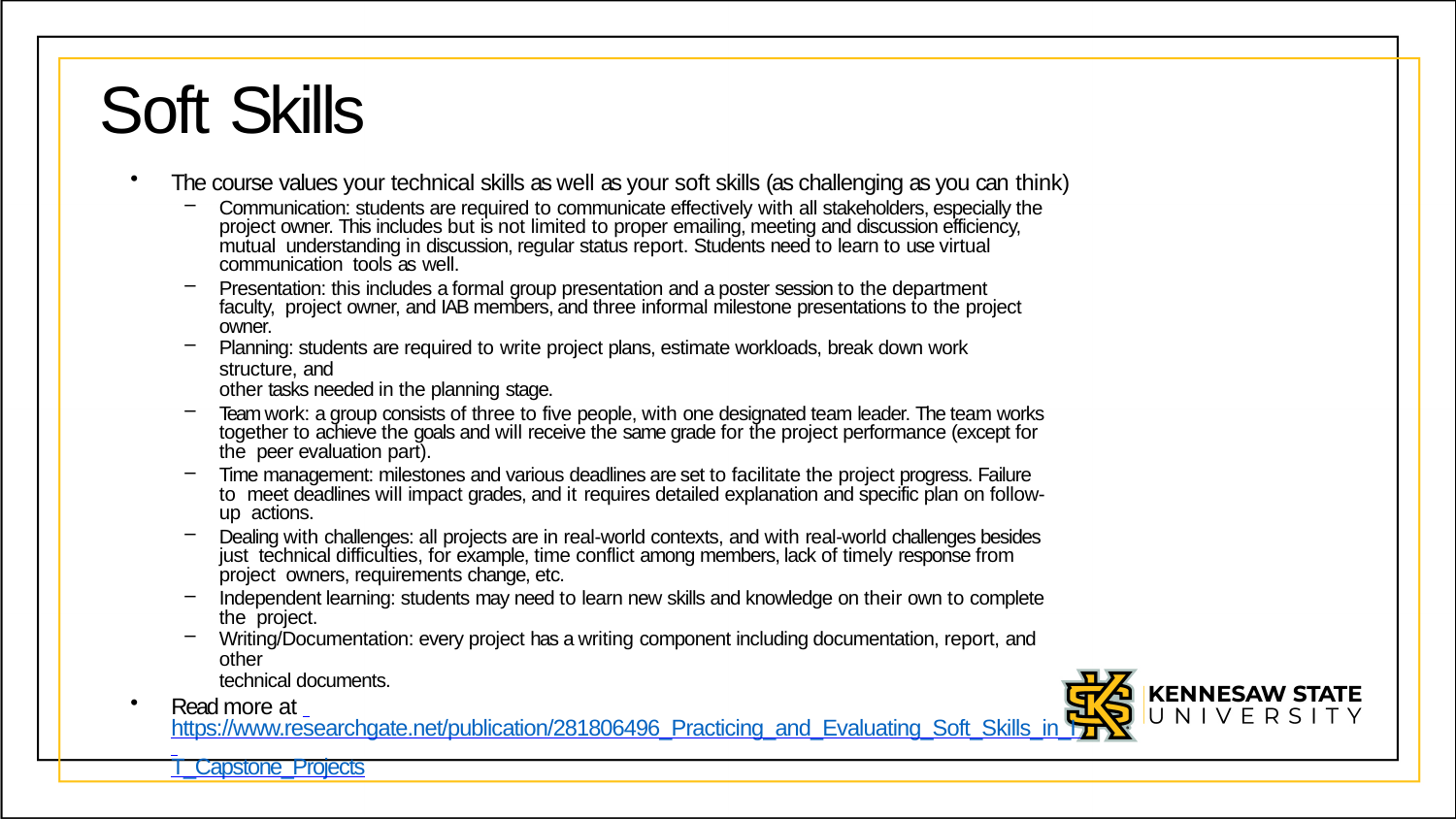

# Soft Skills
The course values your technical skills as well as your soft skills (as challenging as you can think)
Communication: students are required to communicate effectively with all stakeholders, especially the  project owner. This includes but is not limited to proper emailing, meeting and discussion efficiency, mutual  understanding in discussion, regular status report. Students need to learn to use virtual communication  tools as well.
Presentation: this includes a formal group presentation and a poster session to the department faculty,  project owner, and IAB members, and three informal milestone presentations to the project owner.
Planning: students are required to write project plans, estimate workloads, break down work structure, and
other tasks needed in the planning stage.
Team work: a group consists of three to five people, with one designated team leader. The team works  together to achieve the goals and will receive the same grade for the project performance (except for the  peer evaluation part).
Time management: milestones and various deadlines are set to facilitate the project progress. Failure to  meet deadlines will impact grades, and it requires detailed explanation and specific plan on follow-up  actions.
Dealing with challenges: all projects are in real-world contexts, and with real-world challenges besides just  technical difficulties, for example, time conflict among members, lack of timely response from project  owners, requirements change, etc.
Independent learning: students may need to learn new skills and knowledge on their own to complete the  project.
Writing/Documentation: every project has a writing component including documentation, report, and other
technical documents.
Read more at  https://www.researchgate.net/publication/281806496_Practicing_and_Evaluating_Soft_Skills_in_I  T_Capstone_Projects